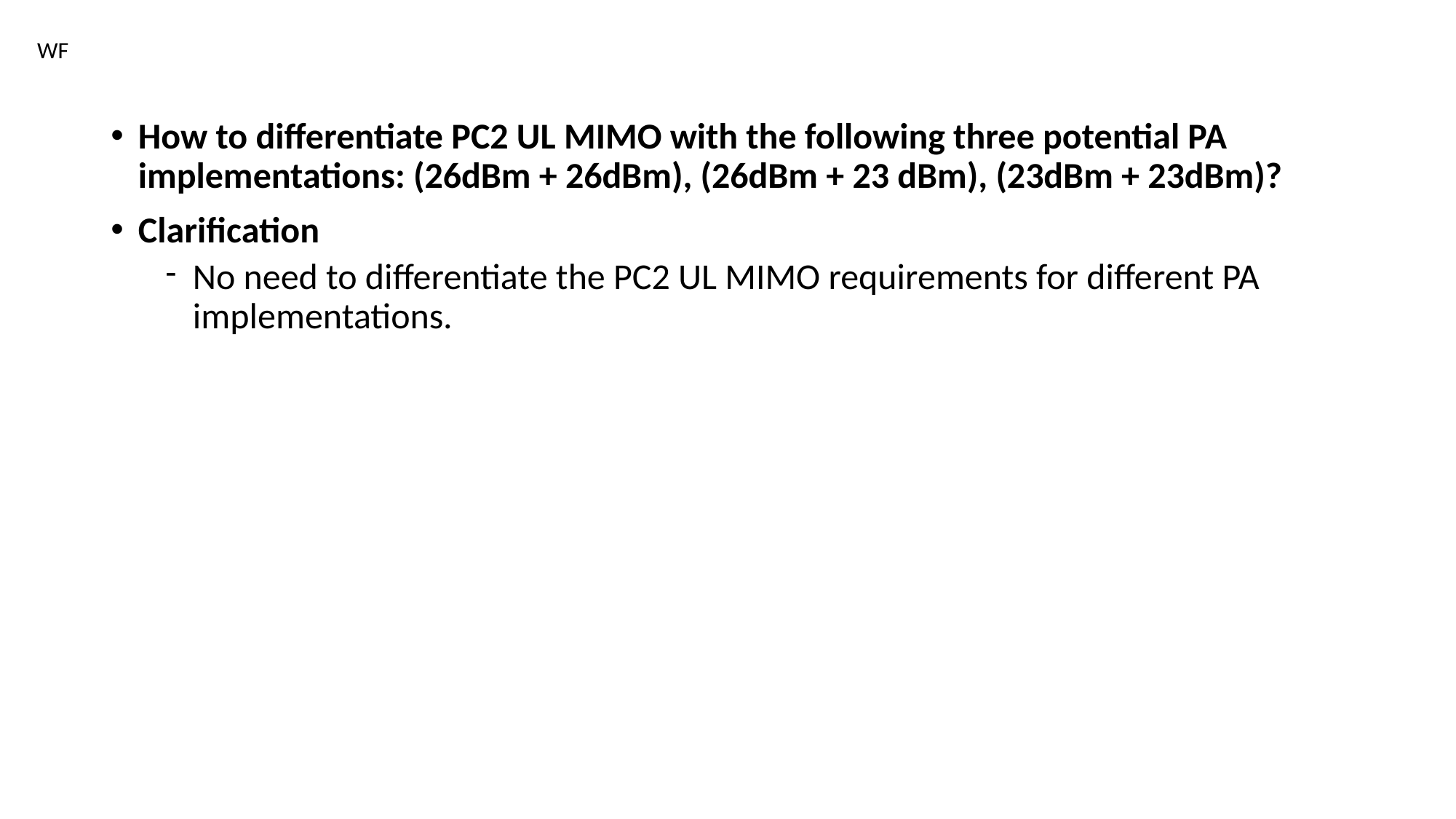

# WF
How to differentiate PC2 UL MIMO with the following three potential PA implementations: (26dBm + 26dBm), (26dBm + 23 dBm), (23dBm + 23dBm)?
Clarification
No need to differentiate the PC2 UL MIMO requirements for different PA implementations.